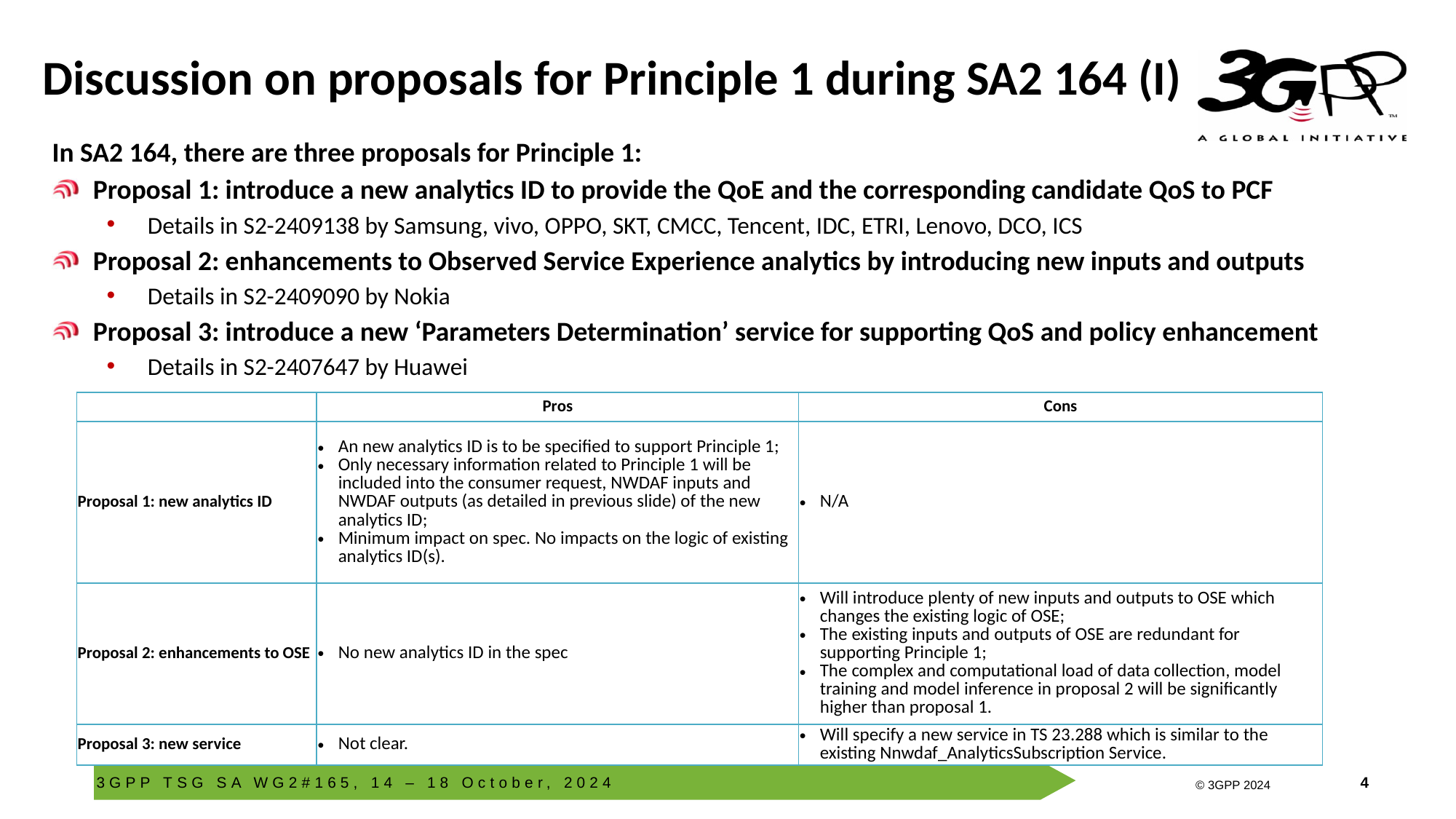

# Discussion on proposals for Principle 1 during SA2 164 (I)
In SA2 164, there are three proposals for Principle 1:
Proposal 1: introduce a new analytics ID to provide the QoE and the corresponding candidate QoS to PCF
Details in S2-2409138 by Samsung, vivo, OPPO, SKT, CMCC, Tencent, IDC, ETRI, Lenovo, DCO, ICS
Proposal 2: enhancements to Observed Service Experience analytics by introducing new inputs and outputs
Details in S2-2409090 by Nokia
Proposal 3: introduce a new ‘Parameters Determination’ service for supporting QoS and policy enhancement
Details in S2-2407647 by Huawei
|  | Pros | Cons |
| --- | --- | --- |
| Proposal 1: new analytics ID | An new analytics ID is to be specified to support Principle 1; Only necessary information related to Principle 1 will be included into the consumer request, NWDAF inputs and NWDAF outputs (as detailed in previous slide) of the new analytics ID; Minimum impact on spec. No impacts on the logic of existing analytics ID(s). | N/A |
| Proposal 2: enhancements to OSE | No new analytics ID in the spec | Will introduce plenty of new inputs and outputs to OSE which changes the existing logic of OSE; The existing inputs and outputs of OSE are redundant for supporting Principle 1; The complex and computational load of data collection, model training and model inference in proposal 2 will be significantly higher than proposal 1. |
| Proposal 3: new service | Not clear. | Will specify a new service in TS 23.288 which is similar to the existing Nnwdaf\_AnalyticsSubscription Service. |